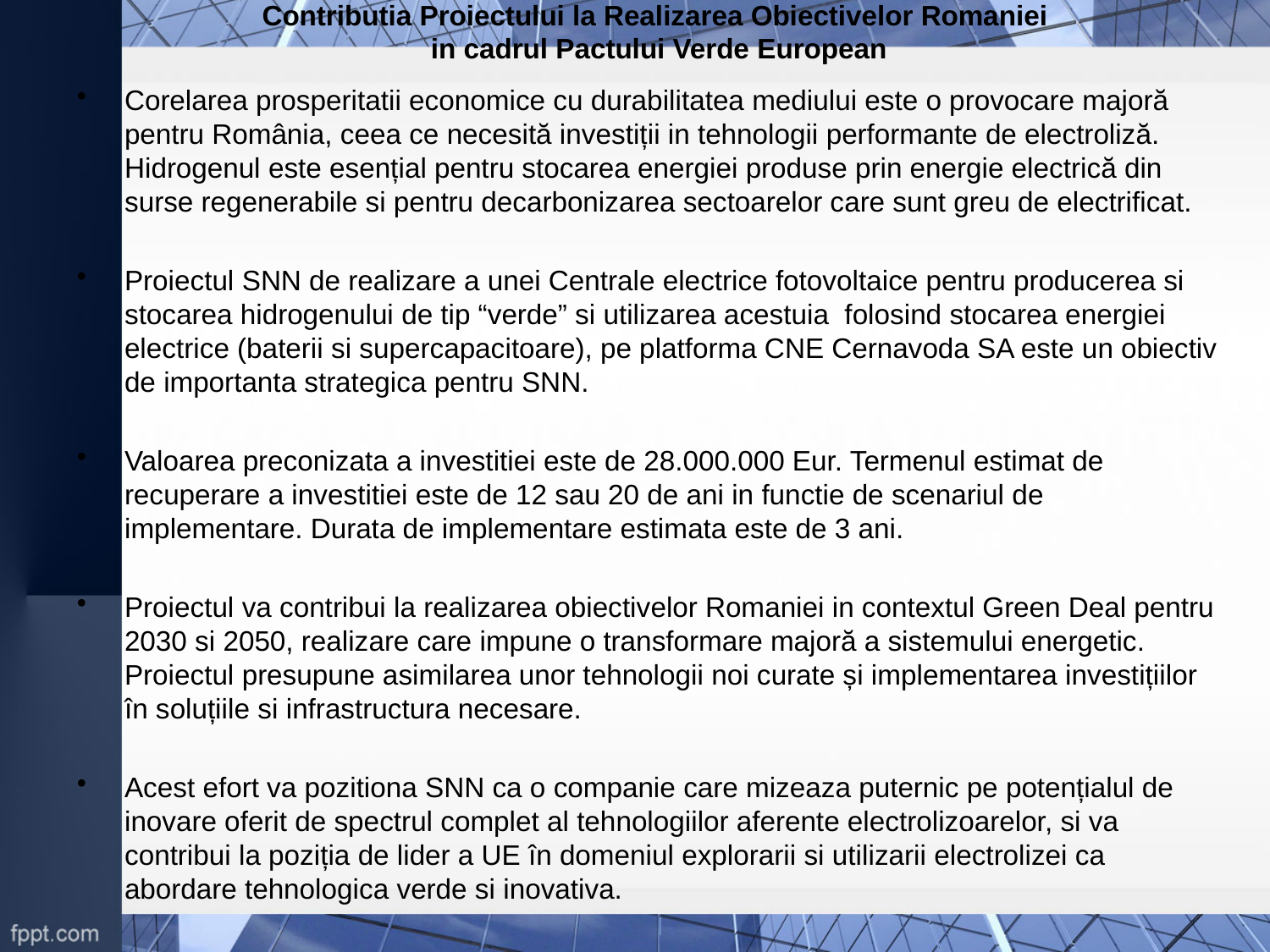

# Contributia Proiectului la Realizarea Obiectivelor Romaniei in cadrul Pactului Verde European
Corelarea prosperitatii economice cu durabilitatea mediului este o provocare majoră pentru România, ceea ce necesită investiții in tehnologii performante de electroliză. Hidrogenul este esențial pentru stocarea energiei produse prin energie electrică din surse regenerabile si pentru decarbonizarea sectoarelor care sunt greu de electrificat.

Proiectul SNN de realizare a unei Centrale electrice fotovoltaice pentru producerea si stocarea hidrogenului de tip “verde” si utilizarea acestuia  folosind stocarea energiei electrice (baterii si supercapacitoare), pe platforma CNE Cernavoda SA este un obiectiv de importanta strategica pentru SNN.

Valoarea preconizata a investitiei este de 28.000.000 Eur. Termenul estimat de recuperare a investitiei este de 12 sau 20 de ani in functie de scenariul de implementare. Durata de implementare estimata este de 3 ani.

Proiectul va contribui la realizarea obiectivelor Romaniei in contextul Green Deal pentru 2030 si 2050, realizare care impune o transformare majoră a sistemului energetic. Proiectul presupune asimilarea unor tehnologii noi curate și implementarea investițiilor în soluțiile si infrastructura necesare.

Acest efort va pozitiona SNN ca o companie care mizeaza puternic pe potențialul de inovare oferit de spectrul complet al tehnologiilor aferente electrolizoarelor, si va contribui la poziția de lider a UE în domeniul explorarii si utilizarii electrolizei ca abordare tehnologica verde si inovativa.